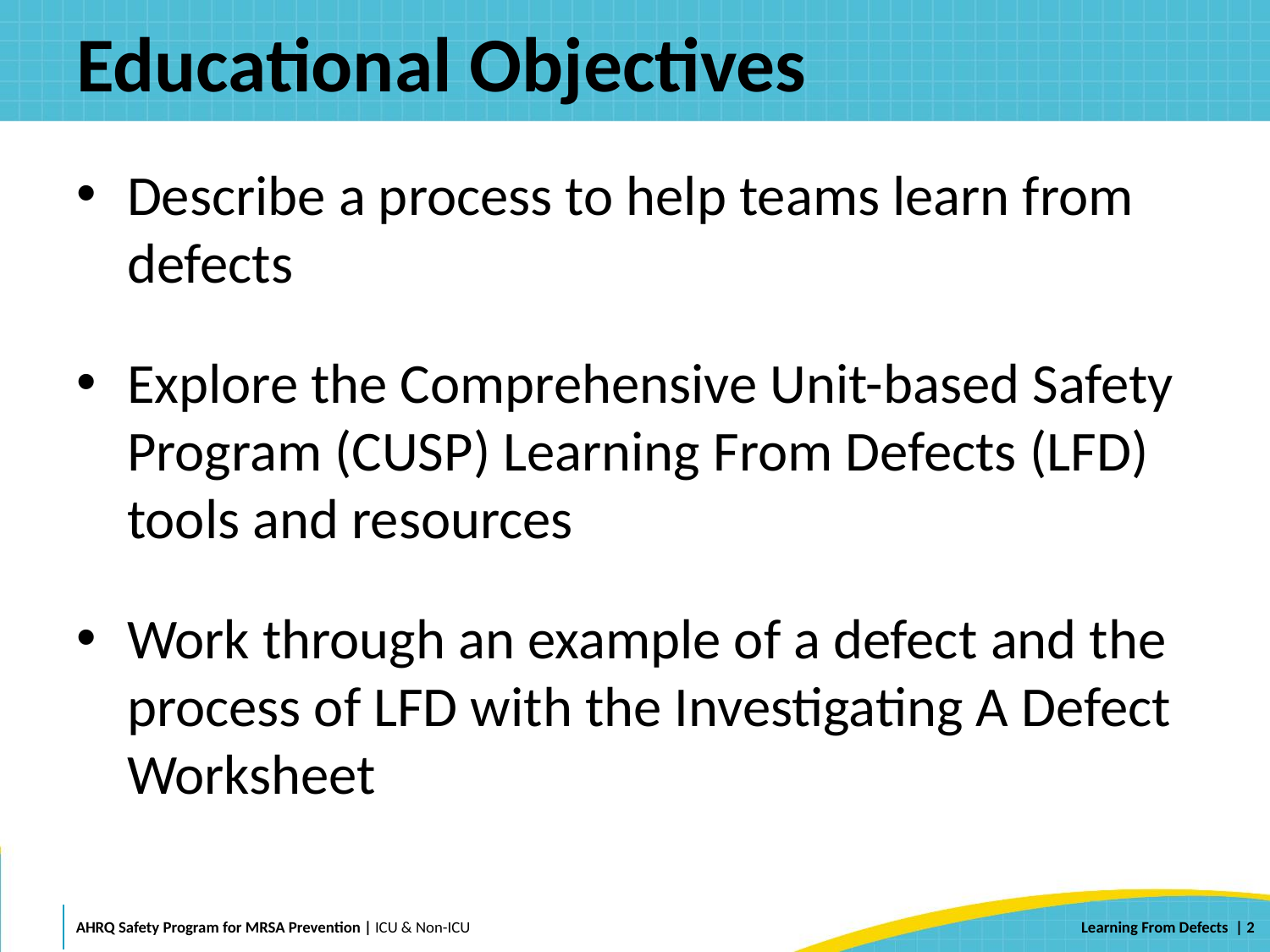

# Educational Objectives
Describe a process to help teams learn from defects
Explore the Comprehensive Unit-based Safety Program (CUSP) Learning From Defects (LFD) tools and resources
Work through an example of a defect and the process of LFD with the Investigating A Defect Worksheet

 | 2